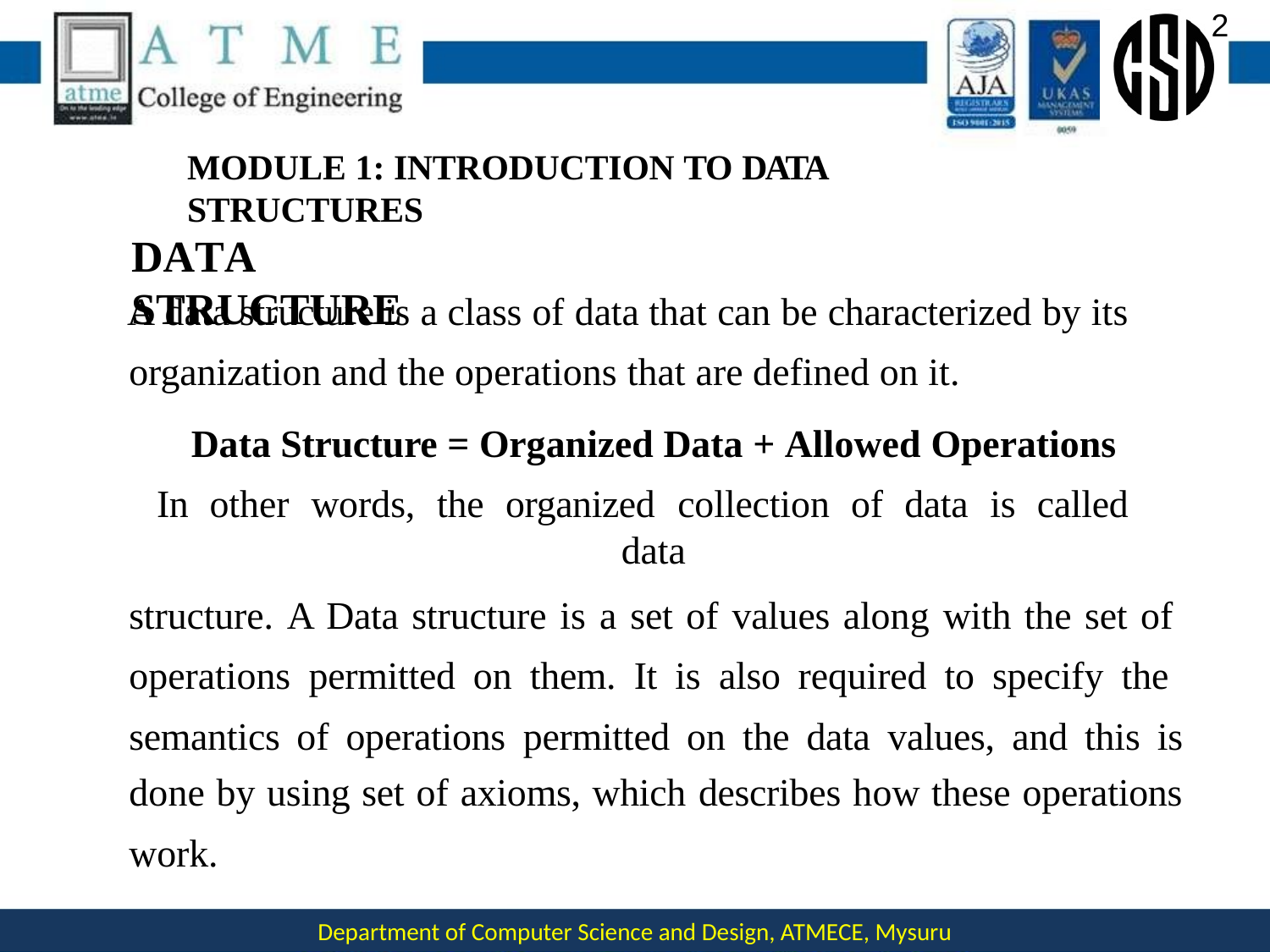

2
MODULE 1: INTRODUCTION TO DATA STRUCTURES
# DATA STRUCTURE
A data structure is a class of data that can be characterized by its
organization and the operations that are defined on it.
Data Structure = Organized Data + Allowed Operations
In	other	words,	the	organized	collection	of	data	is	called	data
structure. A Data structure is a set of values along with the set of  operations permitted on them. It is also required to specify the  semantics of operations permitted on the data values, and this is
done by using set of axioms, which describes how these operations
work.